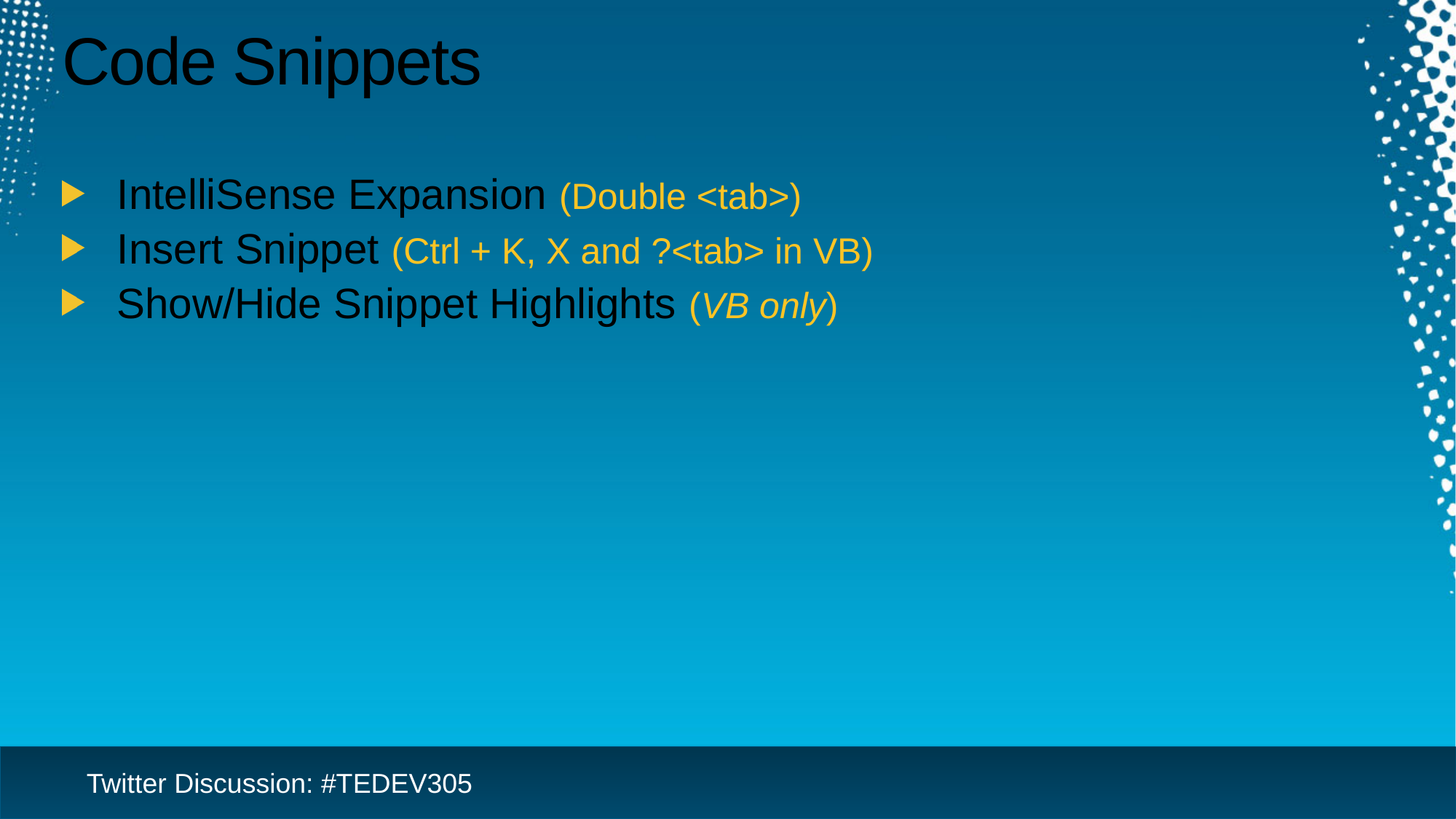

# Code Snippets
IntelliSense Expansion (Double <tab>)
Insert Snippet (Ctrl + K, X and ?<tab> in VB)
Show/Hide Snippet Highlights (VB only)

Twitter Discussion: #TEDEV305